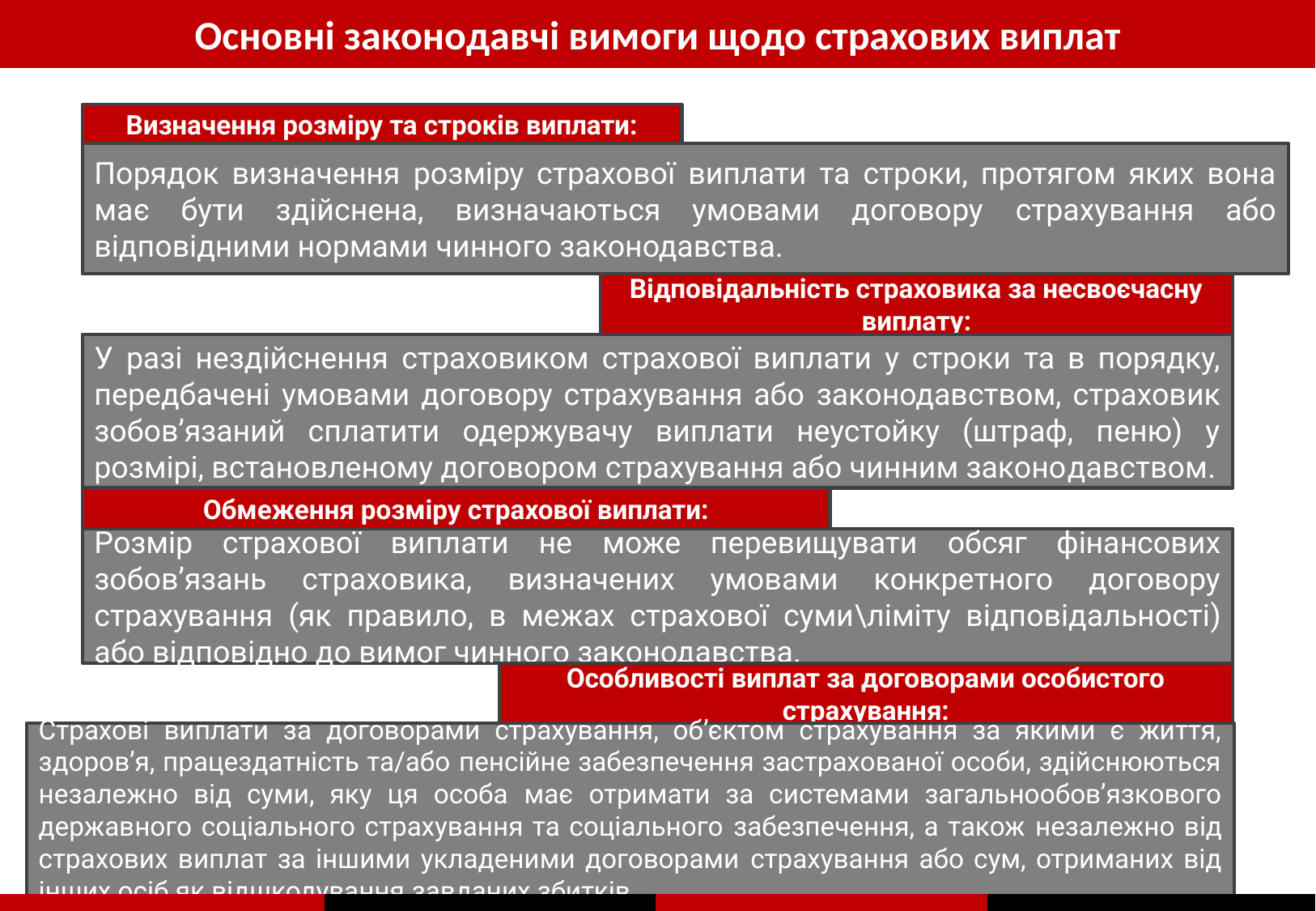

Основні законодавчі вимоги щодо страхових виплат
Визначення розміру та строків виплати:
Порядок визначення розміру страхової виплати та строки, протягом яких вона має бути здійснена, визначаються умовами договору страхування або відповідними нормами чинного законодавства.
Відповідальність страховика за несвоєчасну виплату:
У разі нездійснення страховиком страхової виплати у строки та в порядку, передбачені умовами договору страхування або законодавством, страховик зобов’язаний сплатити одержувачу виплати неустойку (штраф, пеню) у розмірі, встановленому договором страхування або чинним законодавством.
Обмеження розміру страхової виплати:
Розмір страхової виплати не може перевищувати обсяг фінансових зобов’язань страховика, визначених умовами конкретного договору страхування (як правило, в межах страхової суми\ліміту відповідальності) або відповідно до вимог чинного законодавства.
Особливості виплат за договорами особистого страхування:
Страхові виплати за договорами страхування, об’єктом страхування за якими є життя, здоров’я, працездатність та/або пенсійне забезпечення застрахованої особи, здійснюються незалежно від суми, яку ця особа має отримати за системами загальнообов’язкового державного соціального страхування та соціального забезпечення, а також незалежно від страхових виплат за іншими укладеними договорами страхування або сум, отриманих від інших осіб як відшкодування завданих збитків.